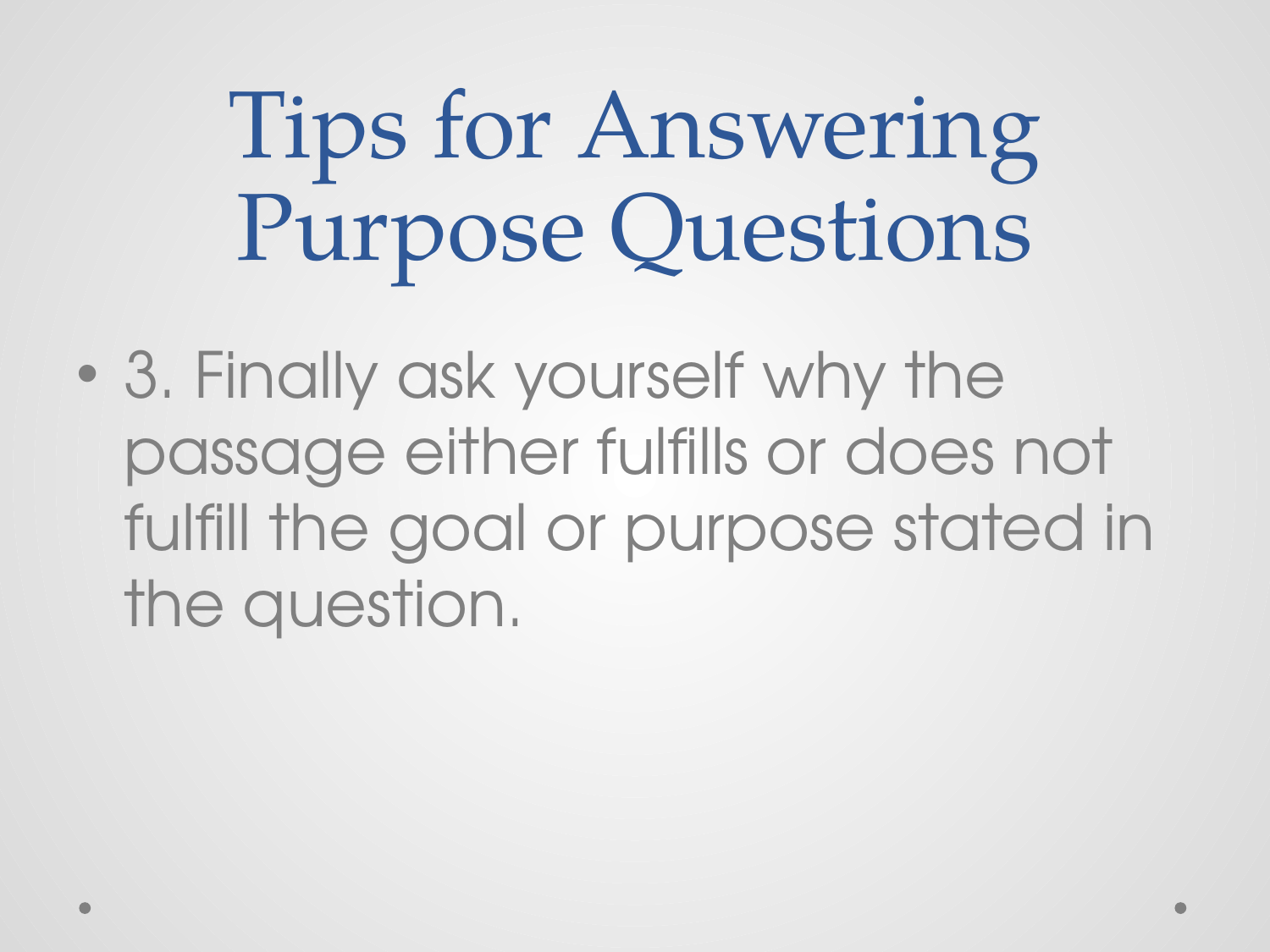

# Tips for Answering Purpose Questions
3. Finally ask yourself why the passage either fulfills or does not fulfill the goal or purpose stated in the question.